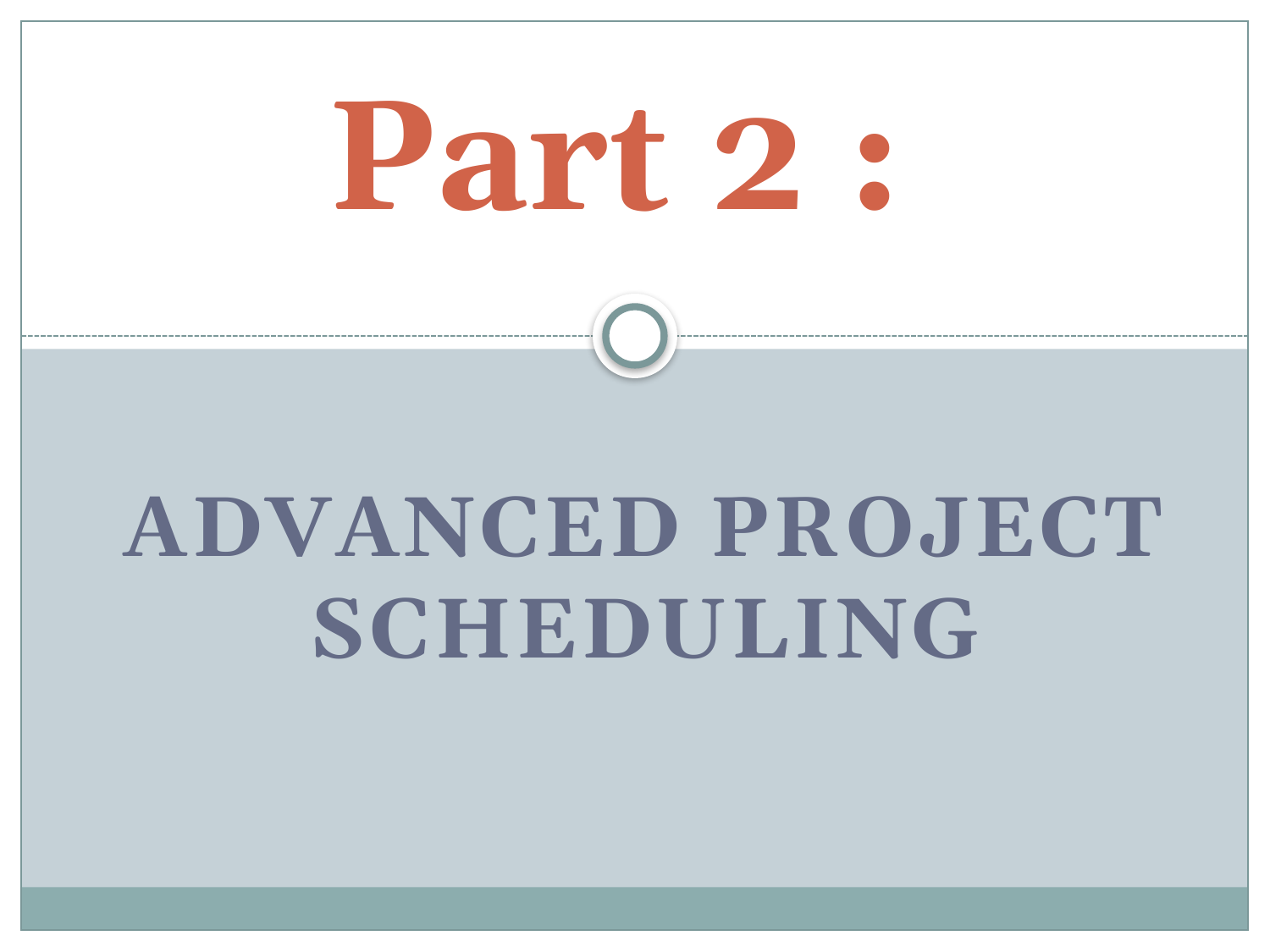

# Part 2 :
Advanced Project Scheduling